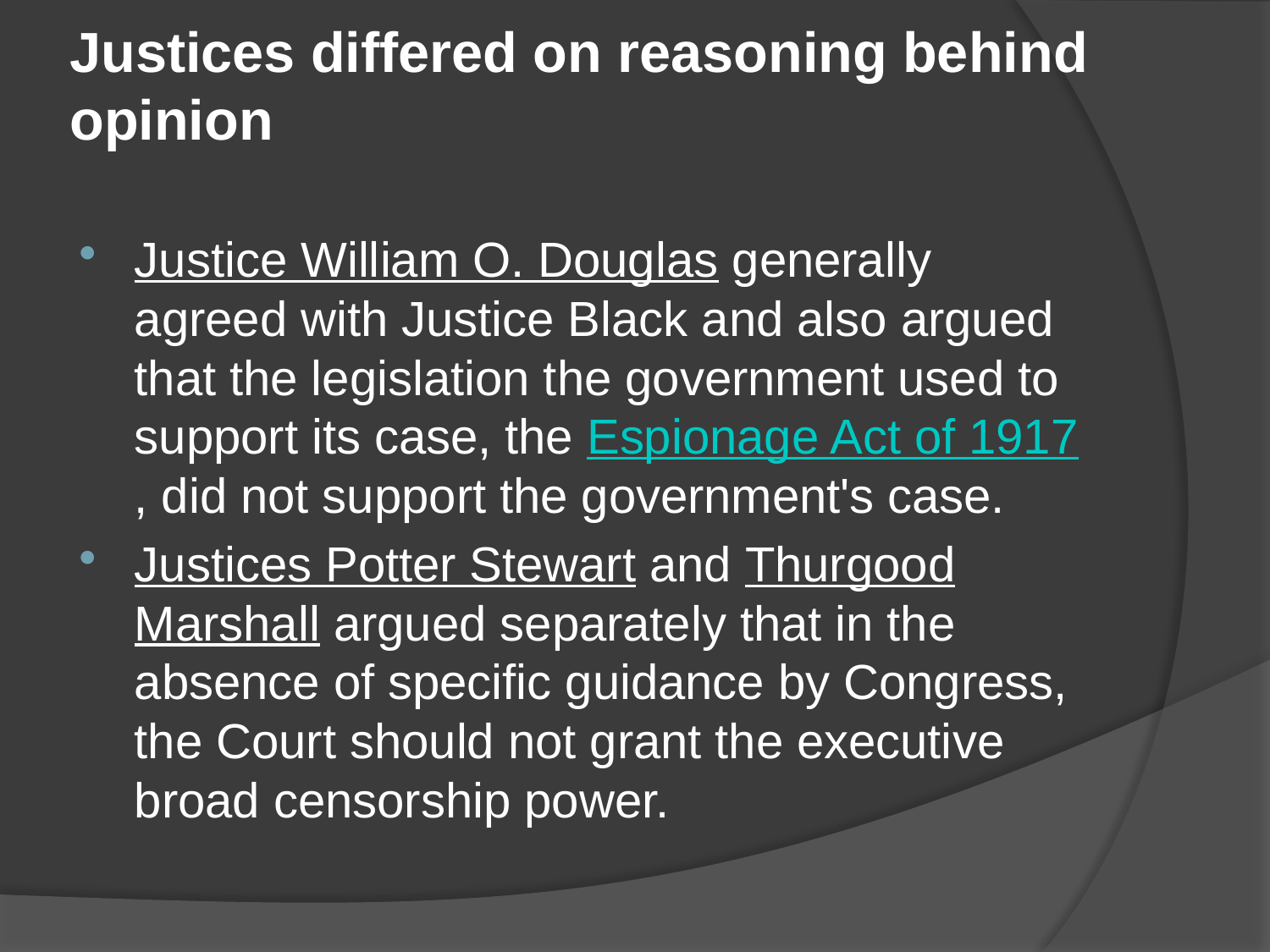

# Justices differed on reasoning behind opinion
Justice William O. Douglas generally agreed with Justice Black and also argued that the legislation the government used to support its case, the Espionage Act of 1917, did not support the government's case.
Justices Potter Stewart and Thurgood Marshall argued separately that in the absence of specific guidance by Congress, the Court should not grant the executive broad censorship power.